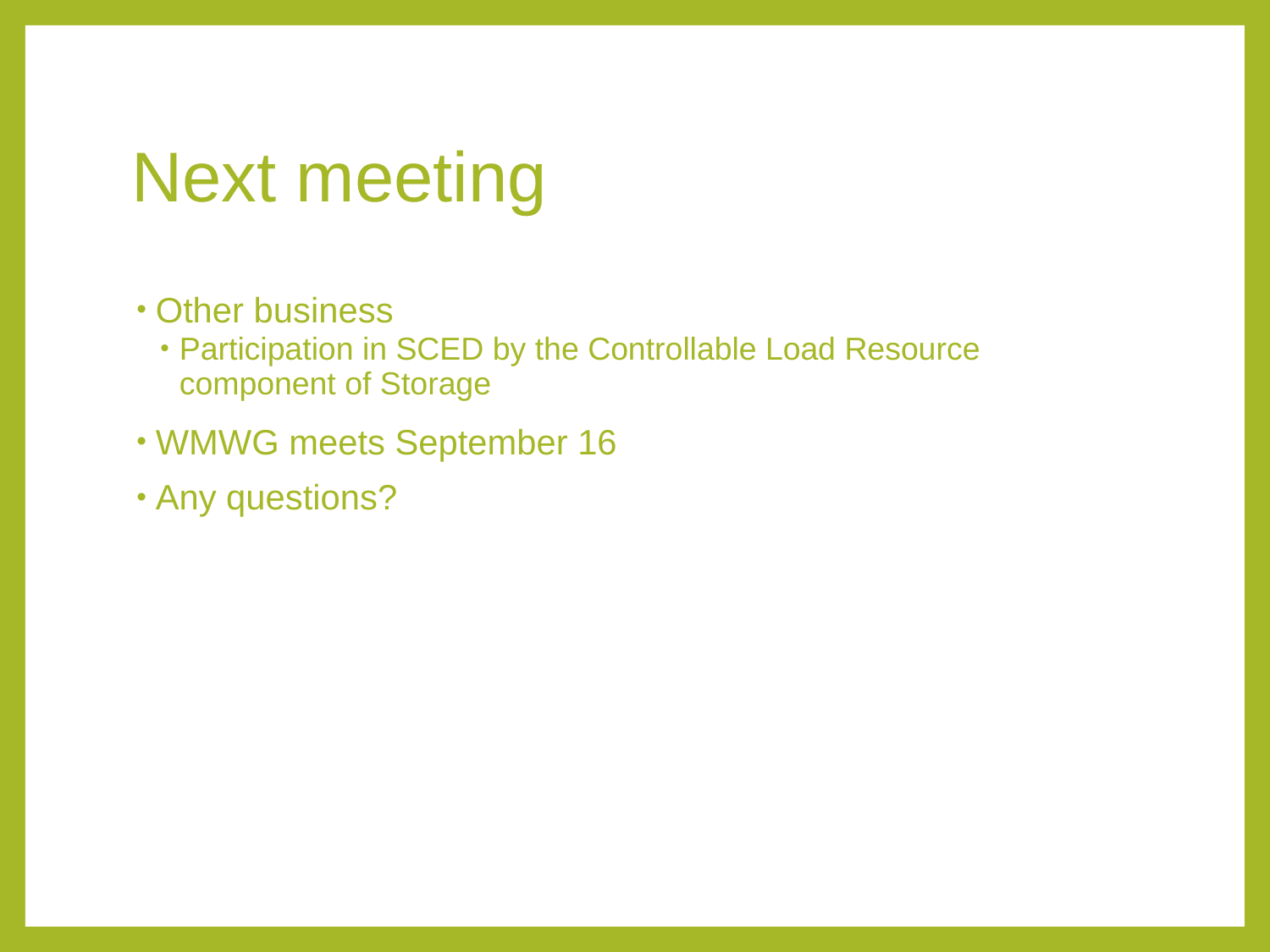

# Next meeting
Other business
Participation in SCED by the Controllable Load Resource component of Storage
WMWG meets September 16
Any questions?